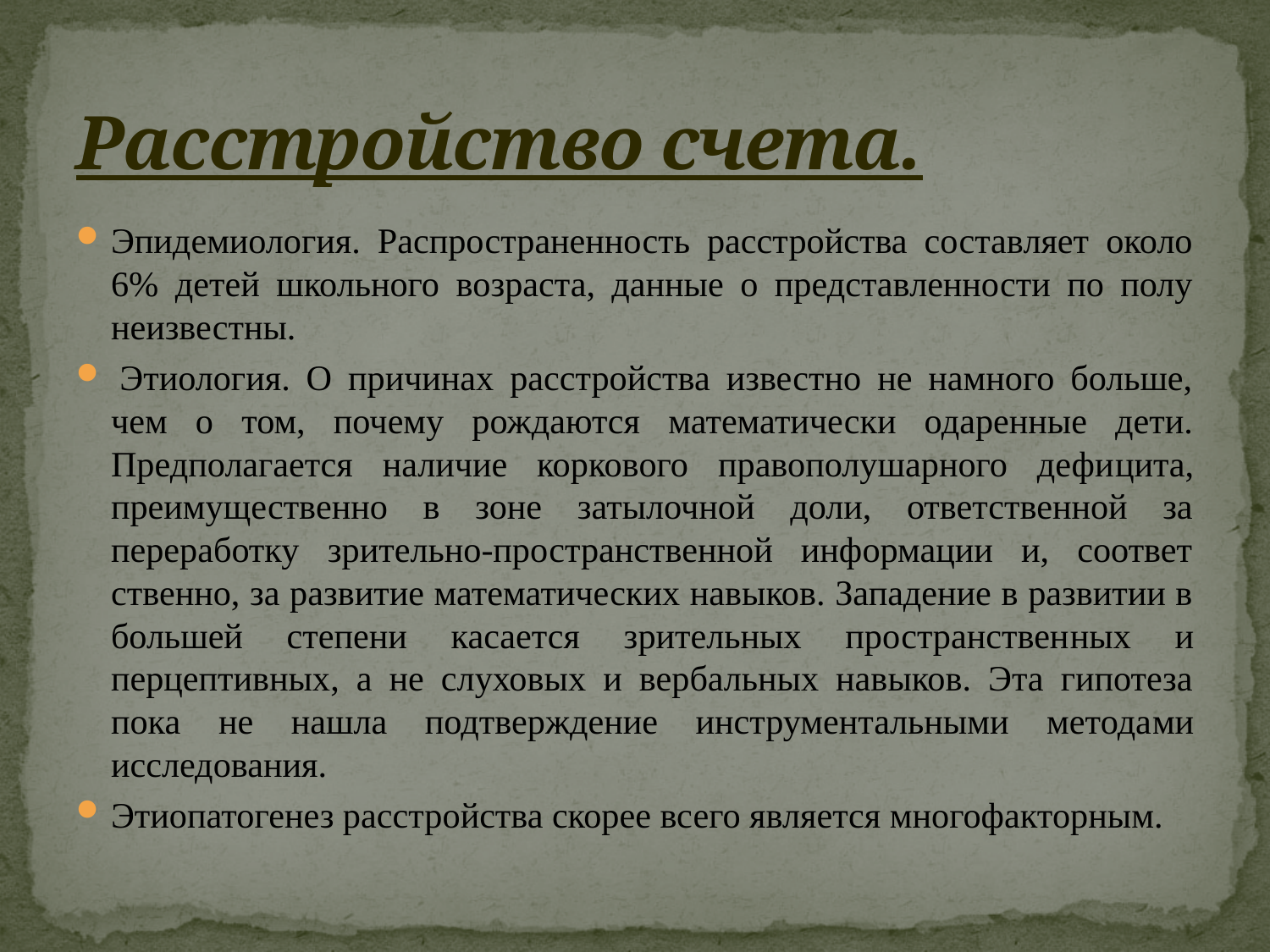

# Расстройство счета.
Эпидемиология. Распространенность расстройства составляет около 6% детей школьного возраста, данные о представленности по полу неизвестны.
 Этиология. О причинах расстройства известно не намного больше, чем о том, почему рождаются математически одаренные дети. Предполагается наличие коркового правополушарного дефи­цита, преимущественно в зоне затылочной доли, ответственной за переработку зрительно-пространственной информации и, соответ­ственно, за развитие математических навыков. Западение в развитии в большей степени касается зрительных пространствен­ных и перцептивных, а не слуховых и вербальных навыков. Эта гипотеза пока не нашла подтверждение инструментальными метода­ми исследования.
Этиопатогенез расстройства скорее всего является многофакторным.